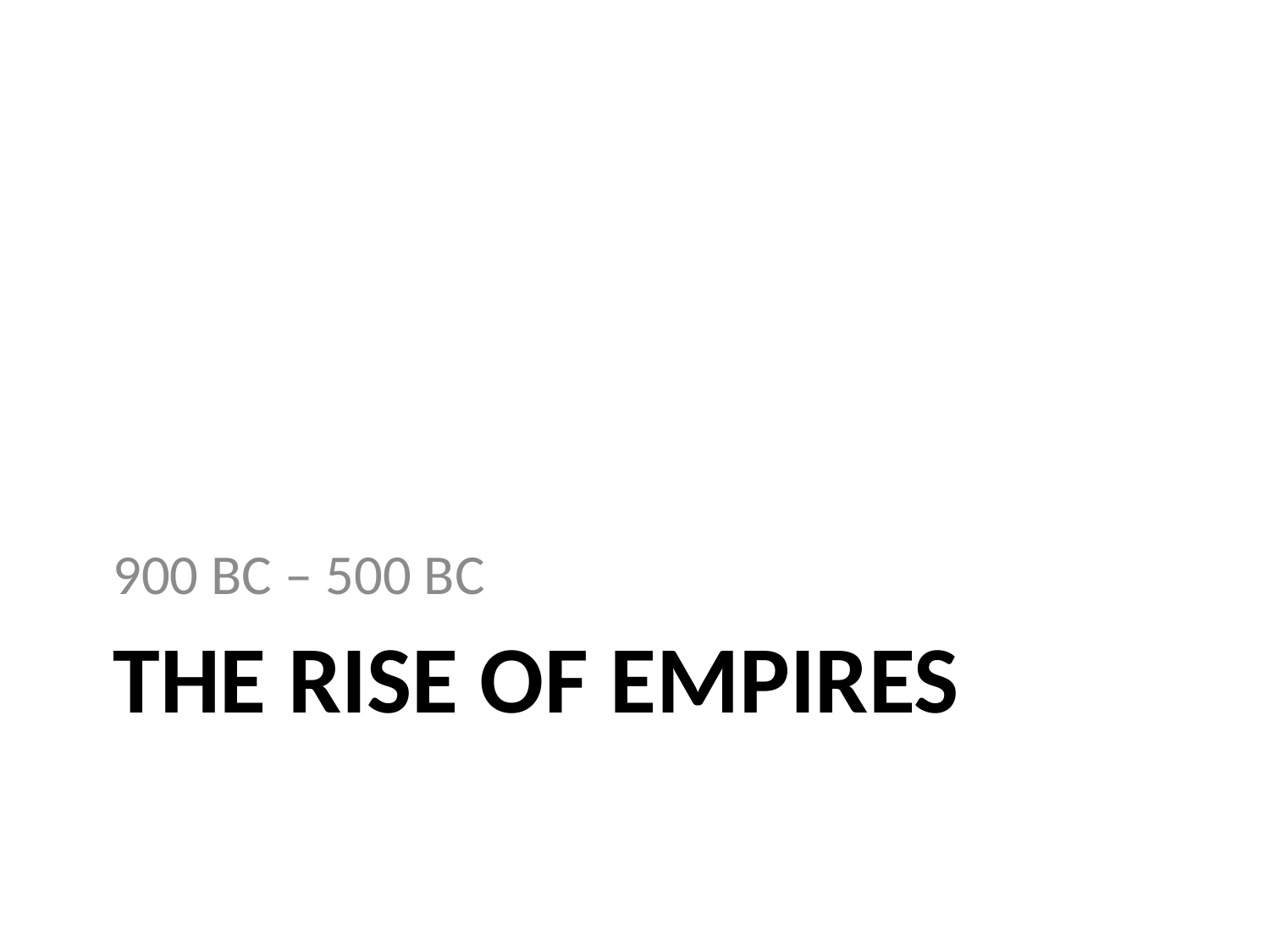

900 BC – 500 BC
# The Rise of empires